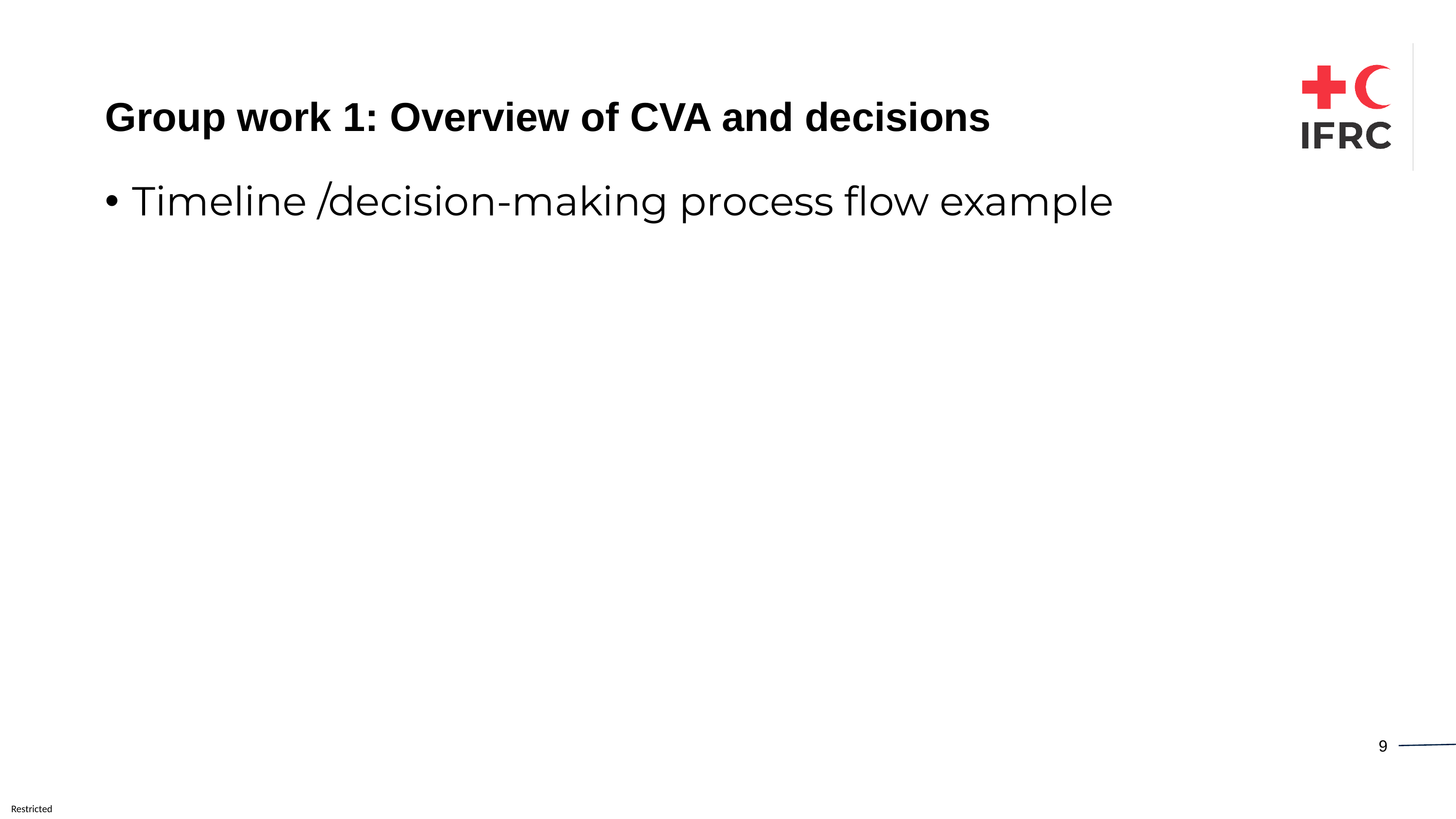

Group work 1: Overview of CVA and decisions
Timeline /decision-making process flow example